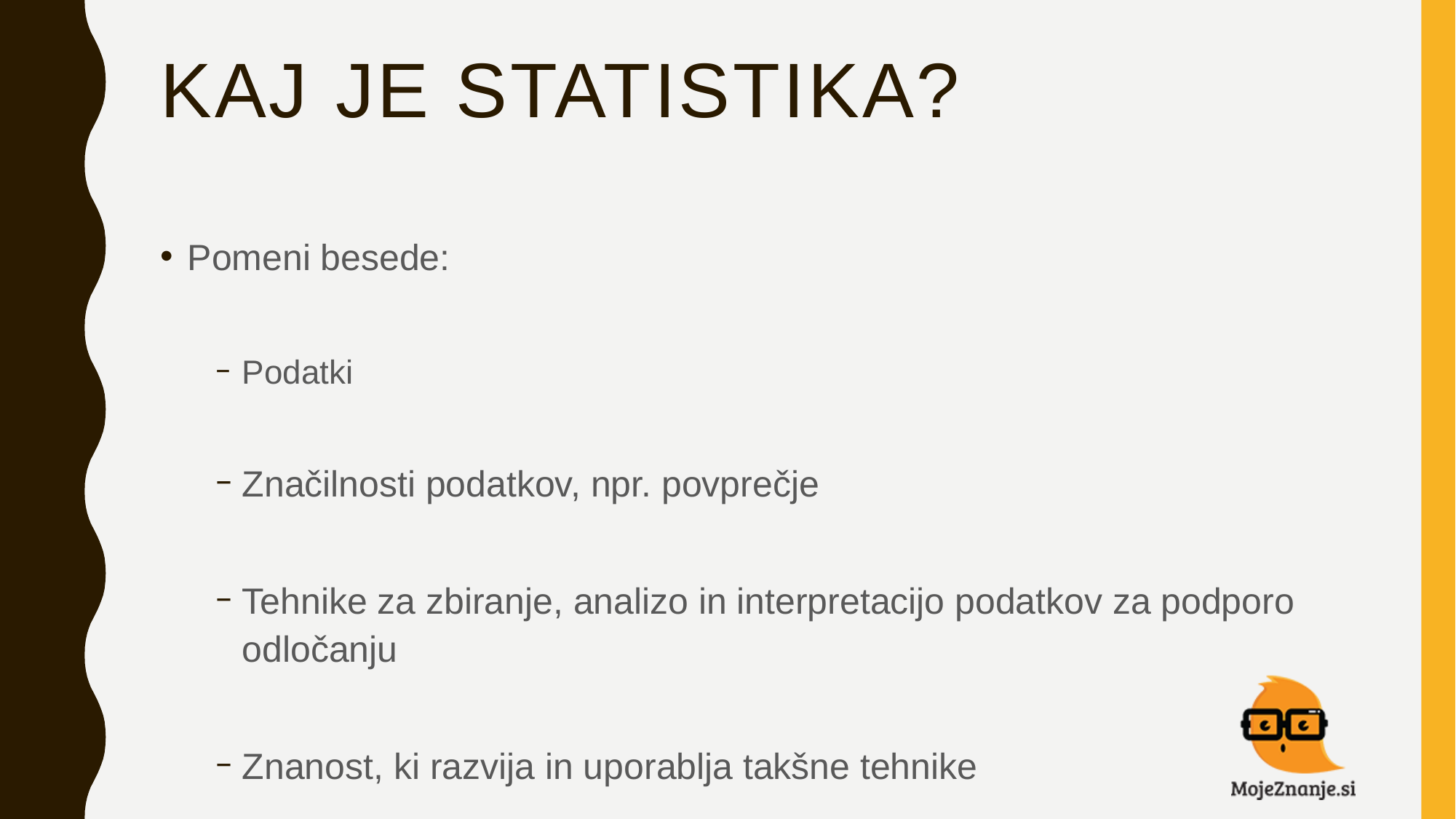

# Kaj je statistika?
Pomeni besede:

Podatki

Značilnosti podatkov, npr. povprečje

Tehnike za zbiranje, analizo in interpretacijo podatkov za podporo odločanju

Znanost, ki razvija in uporablja takšne tehnike